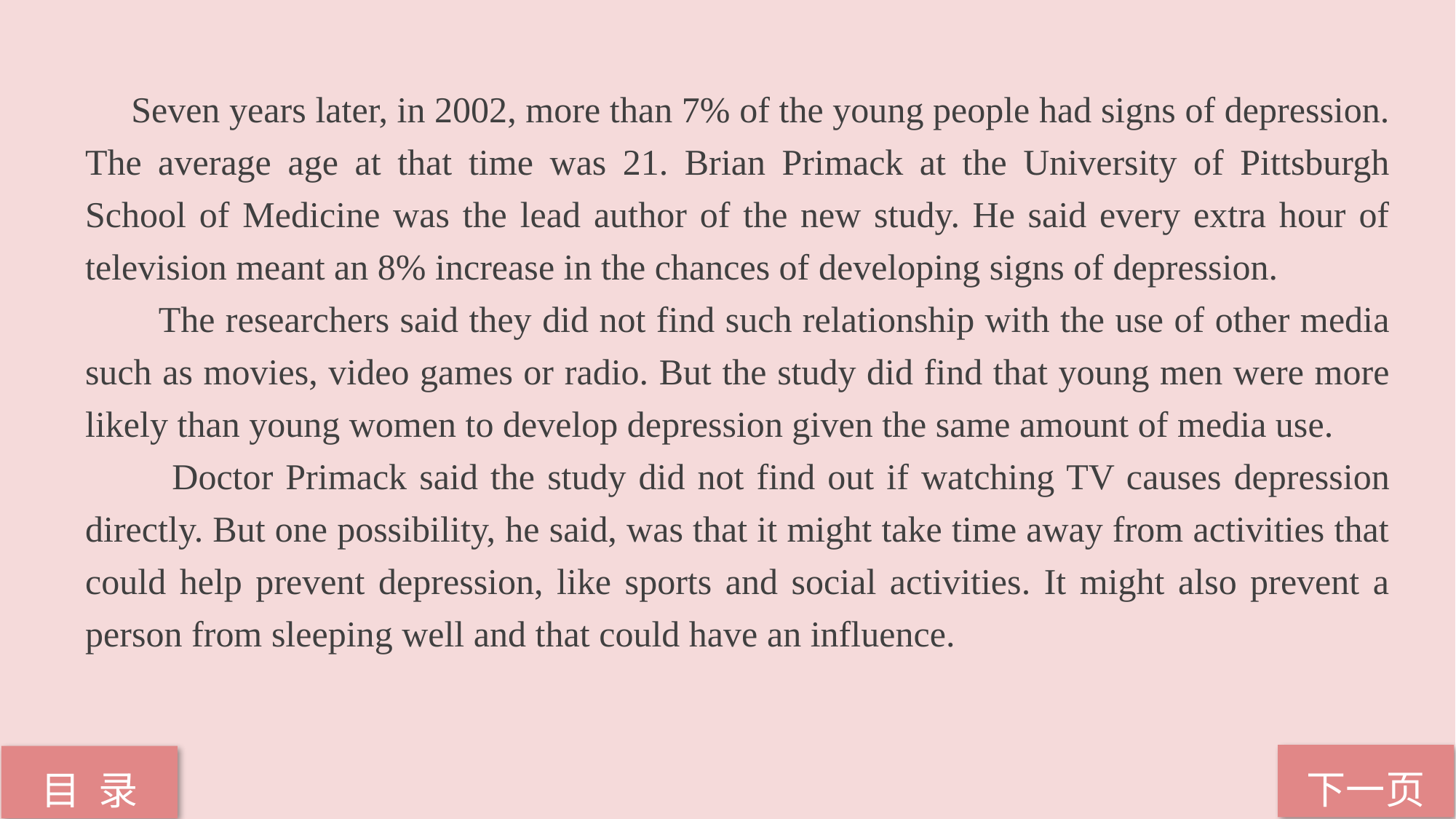

Seven years later, in 2002, more than 7% of the young people had signs of depression.
The average age at that time was 21. Brian Primack at the University of Pittsburgh School of Medicine was the lead author of the new study. He said every extra hour of television meant an 8% increase in the chances of developing signs of depression.
       The researchers said they did not find such relationship with the use of other media such as movies, video games or radio. But the study did find that young men were more likely than young women to develop depression given the same amount of media use.
       Doctor Primack said the study did not find out if watching TV causes depression directly. But one possibility, he said, was that it might take time away from activities that could help prevent depression, like sports and social activities. It might also prevent a person from sleeping well and that could have an influence.